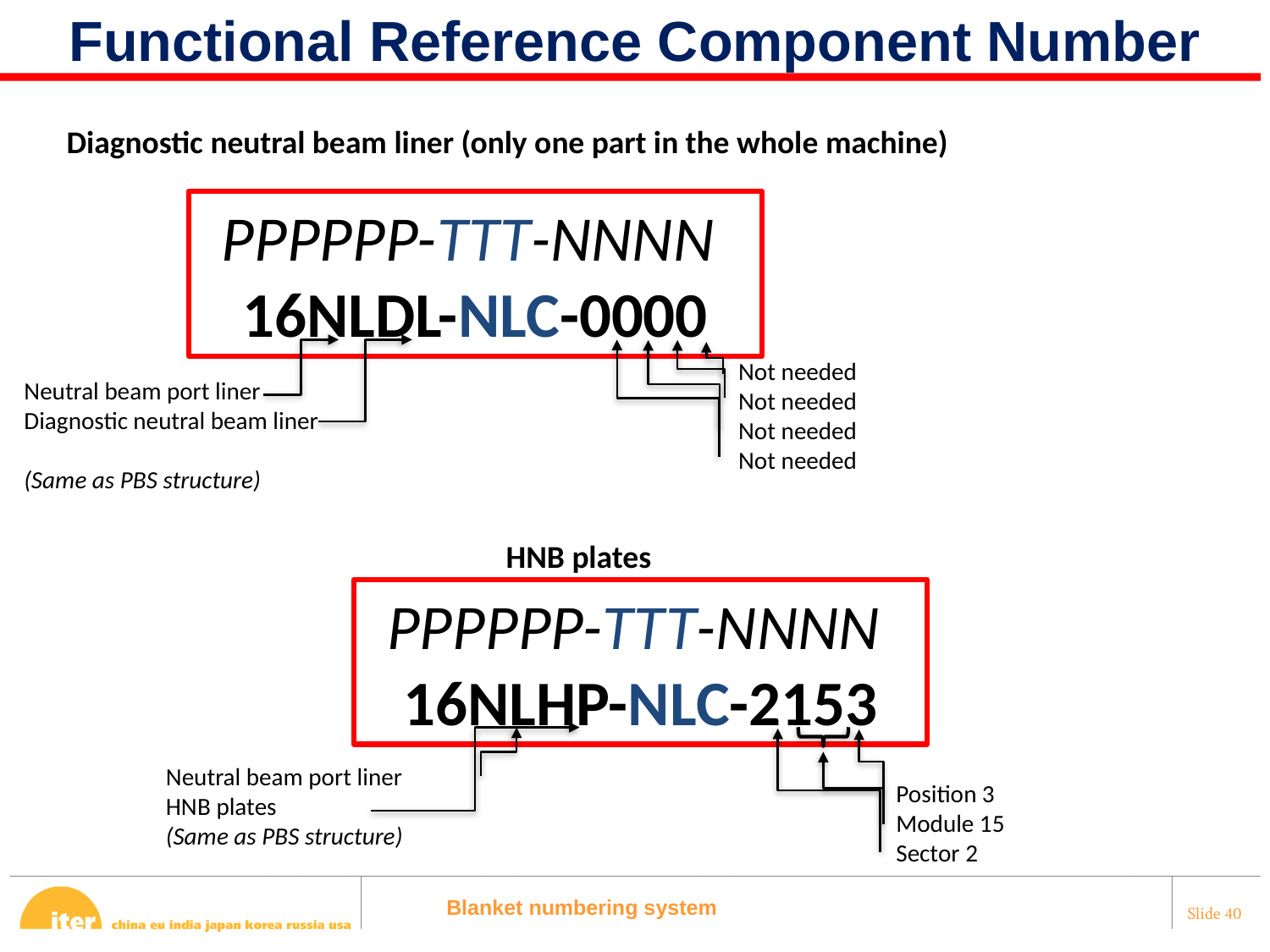

# Functional Reference Component Number

Diagnostic neutral beam liner (only one part in the whole machine)
PPPPPP-TTT-NNNN
16NLDL-NLC-0000
Not needed
Not needed
Not needed
Not needed
Neutral beam port liner
Diagnostic neutral beam liner

(Same as PBS structure)
HNB plates
PPPPPP-TTT-NNNN
16NLHP-NLC-2153

Neutral beam port liner
HNB plates
(Same as PBS structure)
Position 3
Module 15
Sector 2